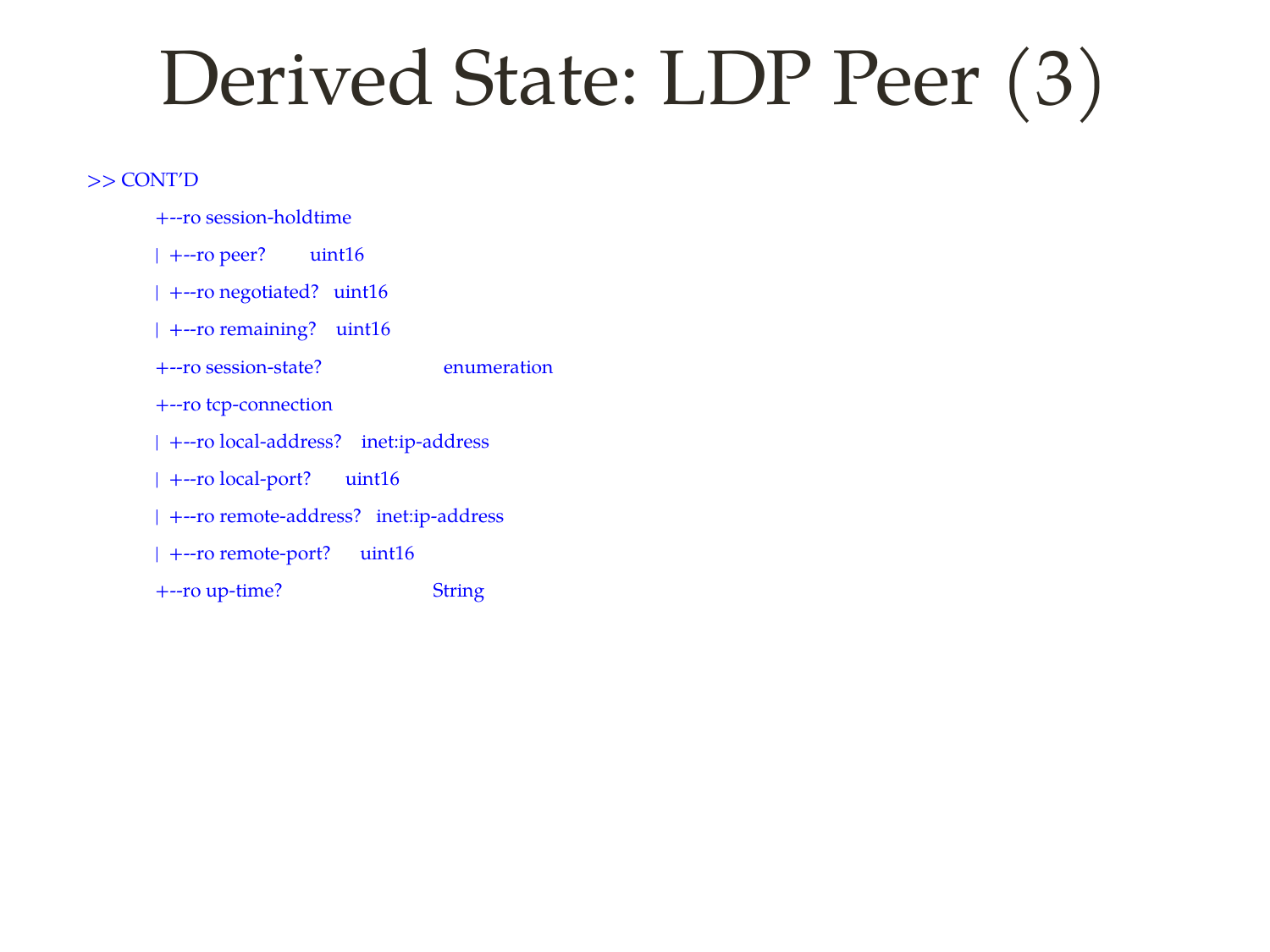

# Derived State: LDP Peer (3)
 >> CONT’D
               +--ro session-holdtime
               |  +--ro peer?         uint16
               |  +--ro negotiated?   uint16
               |  +--ro remaining?    uint16
               +--ro session-state?                         enumeration
               +--ro tcp-connection
               |  +--ro local-address?    inet:ip-address
               |  +--ro local-port?       uint16
               |  +--ro remote-address?   inet:ip-address
               |  +--ro remote-port?      uint16
               +--ro up-time?                               String